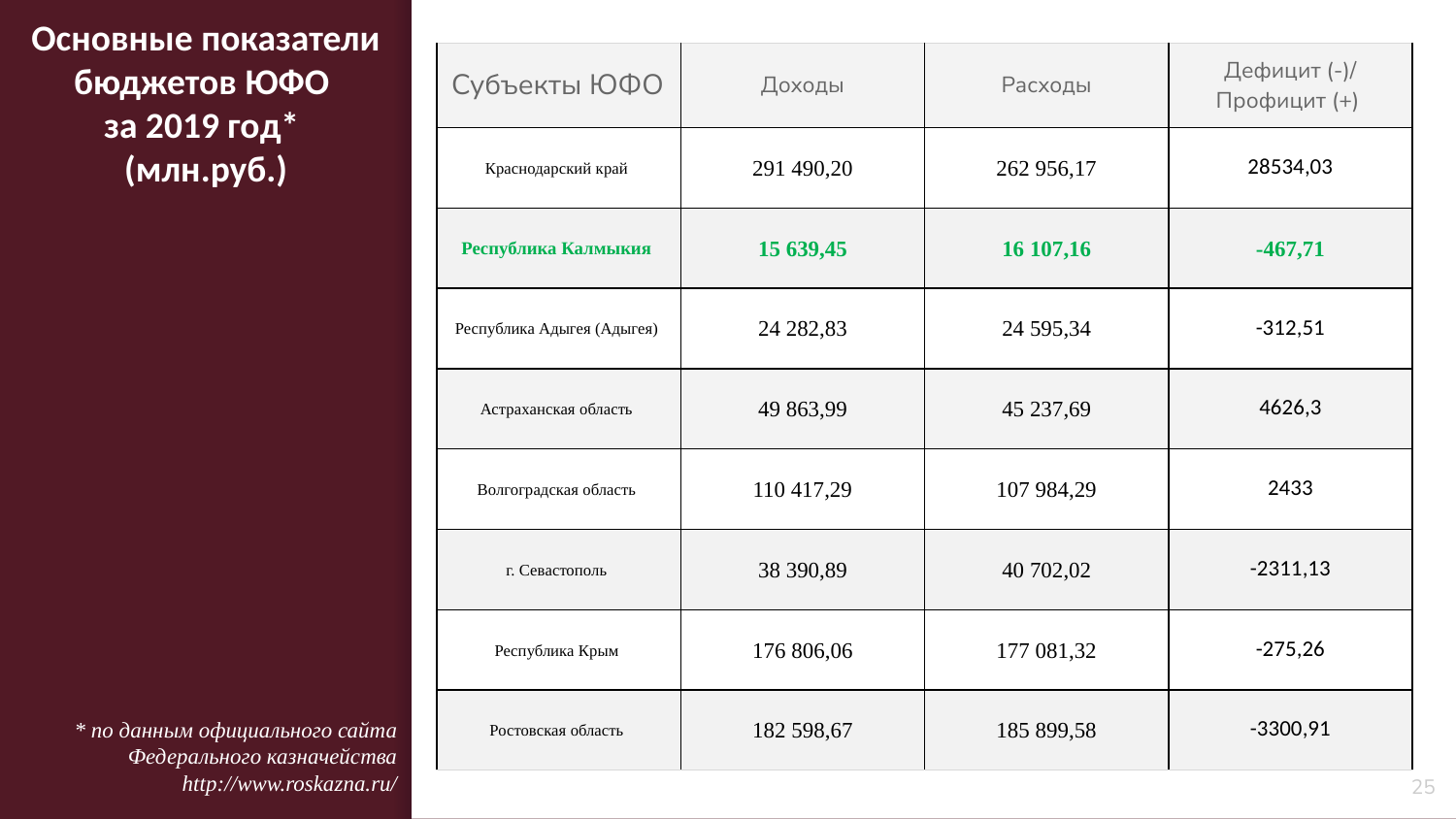

# Основные показатели бюджетов ЮФО за 2019 год* (млн.руб.)
| Субъекты ЮФО | Доходы | Расходы | Дефицит (-)/ Профицит (+) |
| --- | --- | --- | --- |
| Краснодарский край | 291 490,20 | 262 956,17 | 28534,03 |
| Республика Калмыкия | 15 639,45 | 16 107,16 | -467,71 |
| Республика Адыгея (Адыгея) | 24 282,83 | 24 595,34 | -312,51 |
| Астраханская область | 49 863,99 | 45 237,69 | 4626,3 |
| Волгоградская область | 110 417,29 | 107 984,29 | 2433 |
| г. Севастополь | 38 390,89 | 40 702,02 | -2311,13 |
| Республика Крым | 176 806,06 | 177 081,32 | -275,26 |
| Ростовская область | 182 598,67 | 185 899,58 | -3300,91 |
* по данным официального сайта Федерального казначейства http://www.roskazna.ru/
25